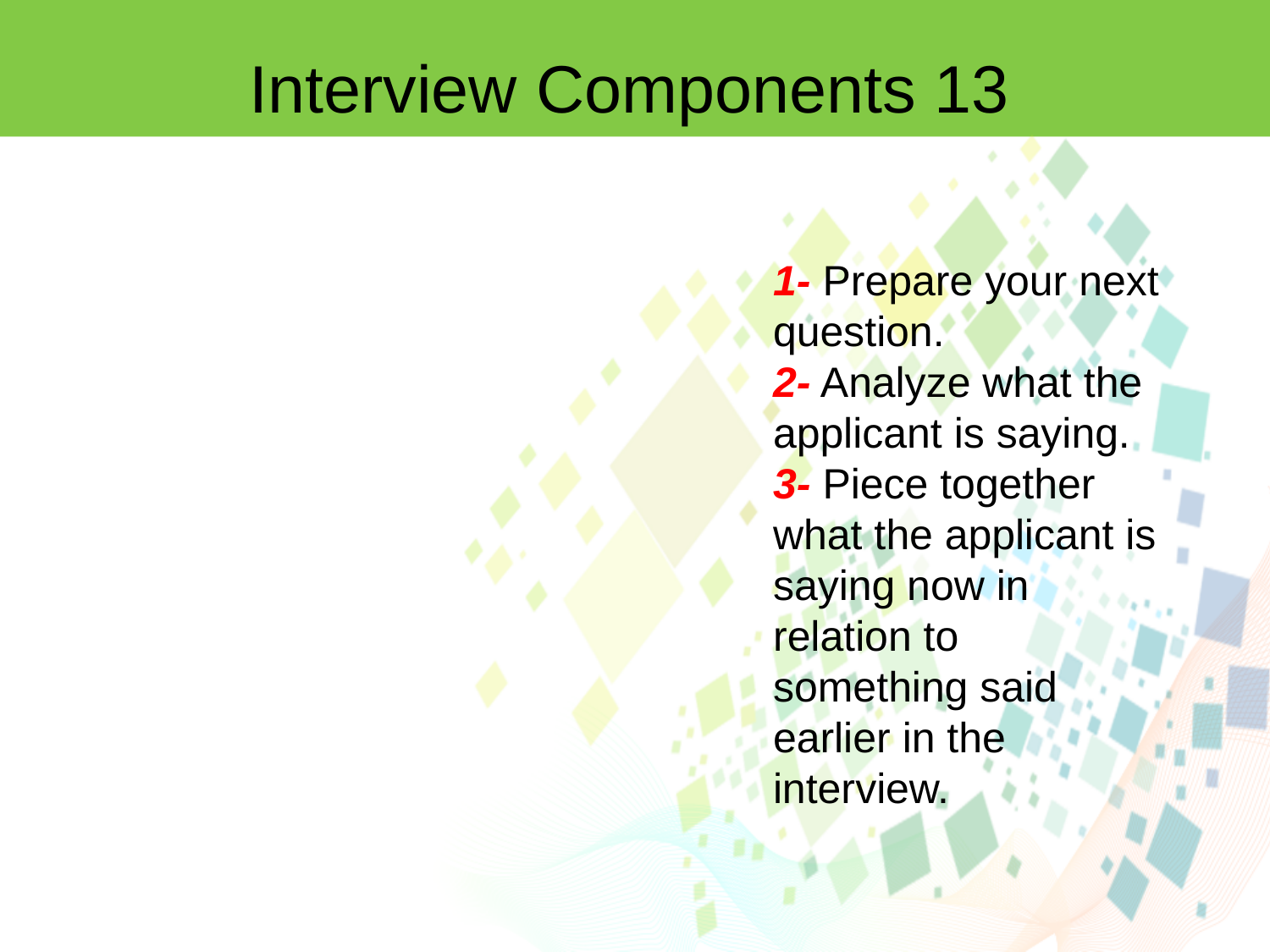

Interview Components 13
1- Prepare your next question.
2- Analyze what the applicant is saying.
3- Piece together what the applicant is saying now in relation to something said
earlier in the interview.